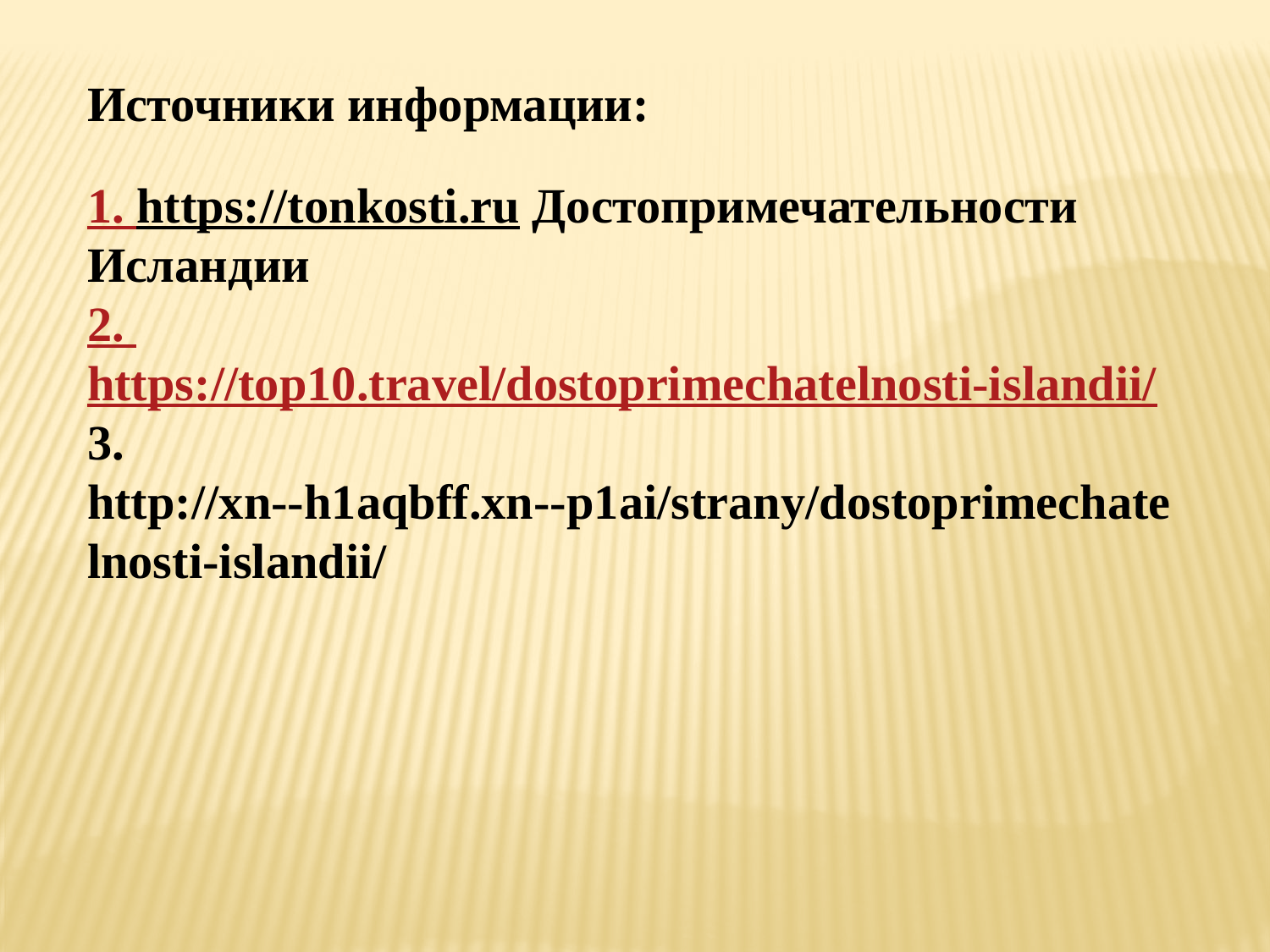

Источники информации:

1. https://tonkosti.ru Достопримечательности Исландии
2. https://top10.travel/dostoprimechatelnosti-islandii/
3. http://xn--h1aqbff.xn--p1ai/strany/dostoprimechatelnosti-islandii/